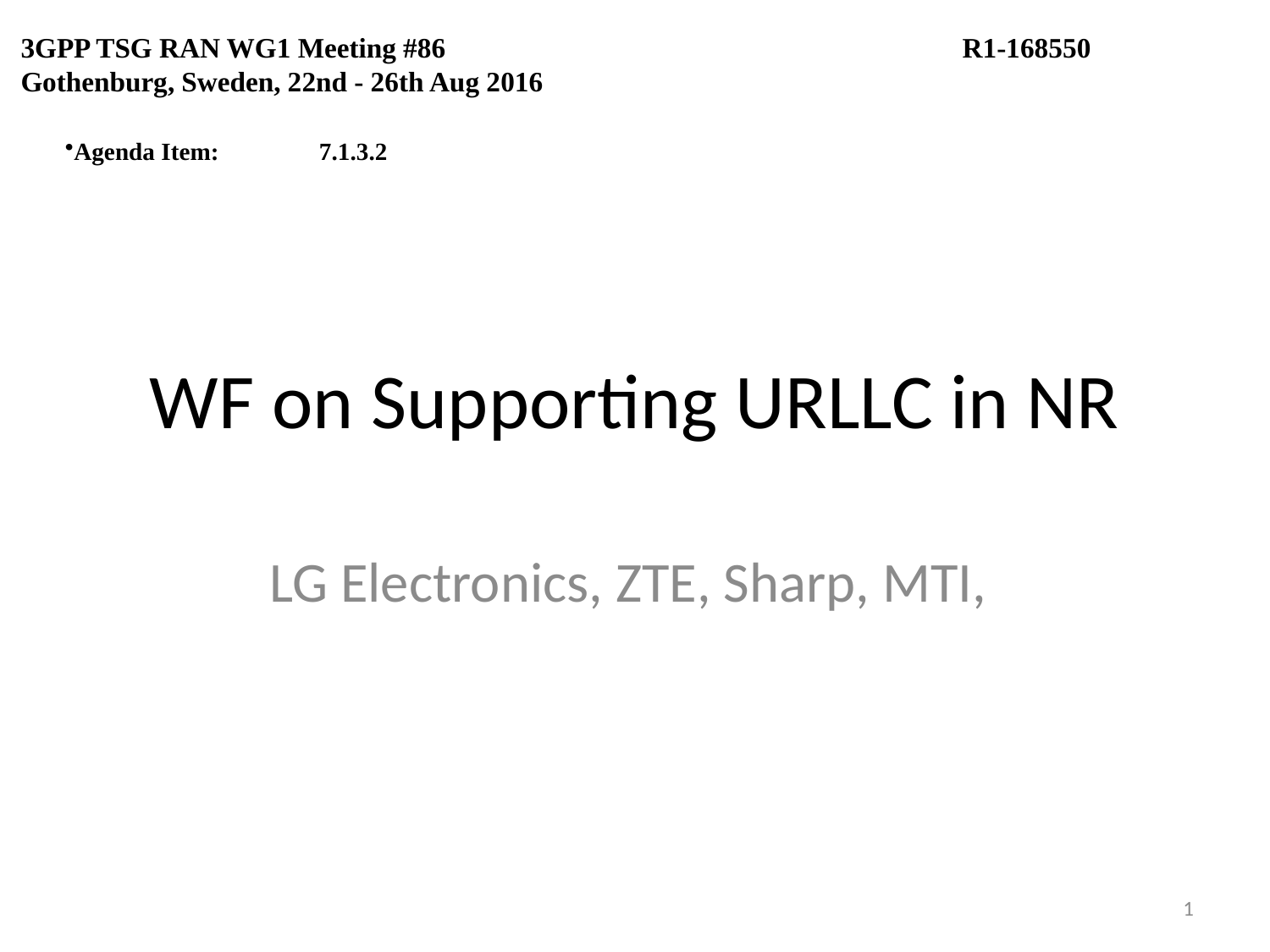

3GPP TSG RAN WG1 Meeting #86                                                                          R1-168550
Gothenburg, Sweden, 22nd - 26th Aug 2016

Agenda Item:	7.1.3.2

# WF on Supporting URLLC in NR
LG Electronics, ZTE, Sharp, MTI,
1